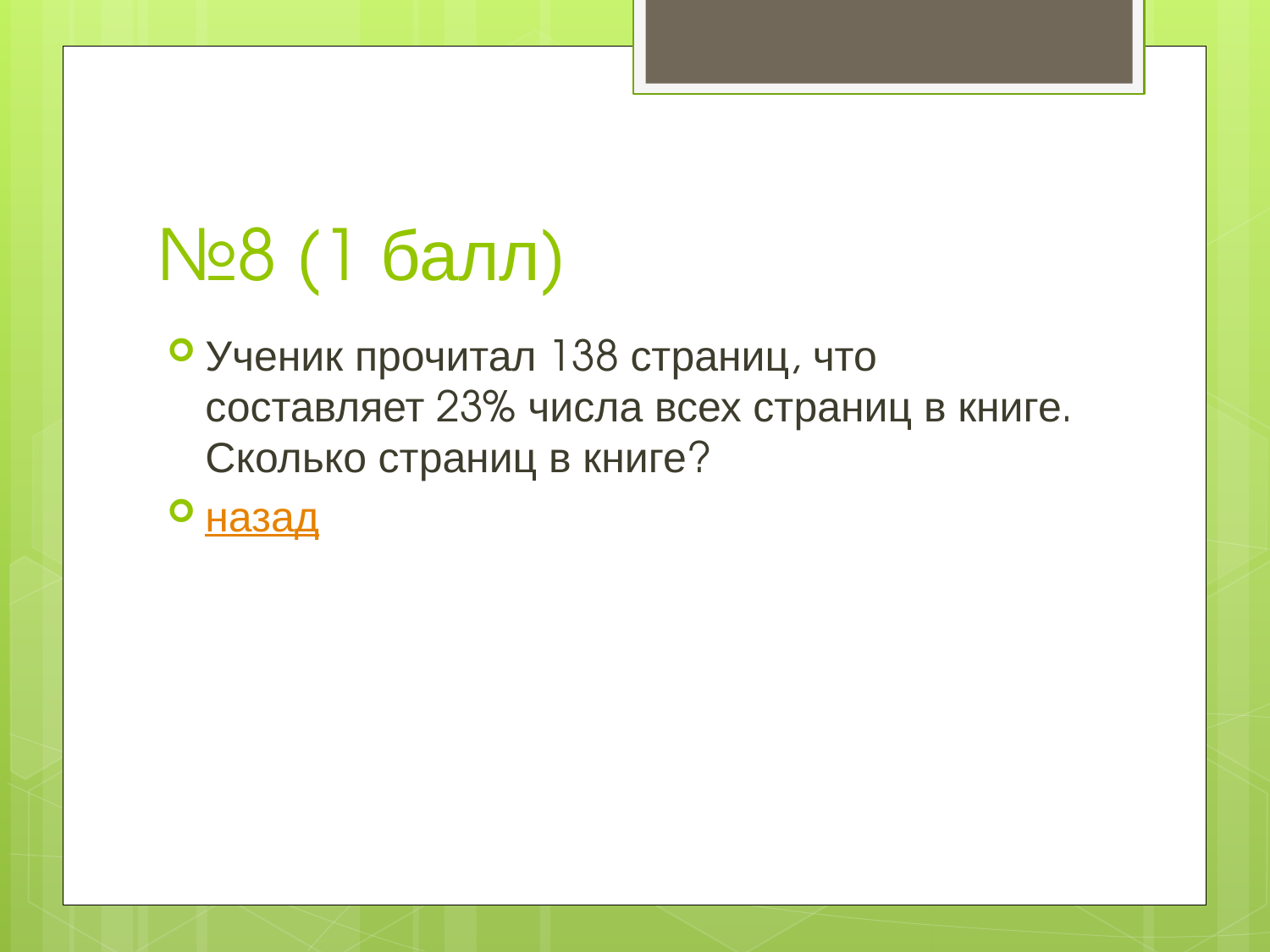

# №8 (1 балл)
Ученик прочитал 138 страниц, что составляет 23% числа всех страниц в книге. Сколько страниц в книге?
назад